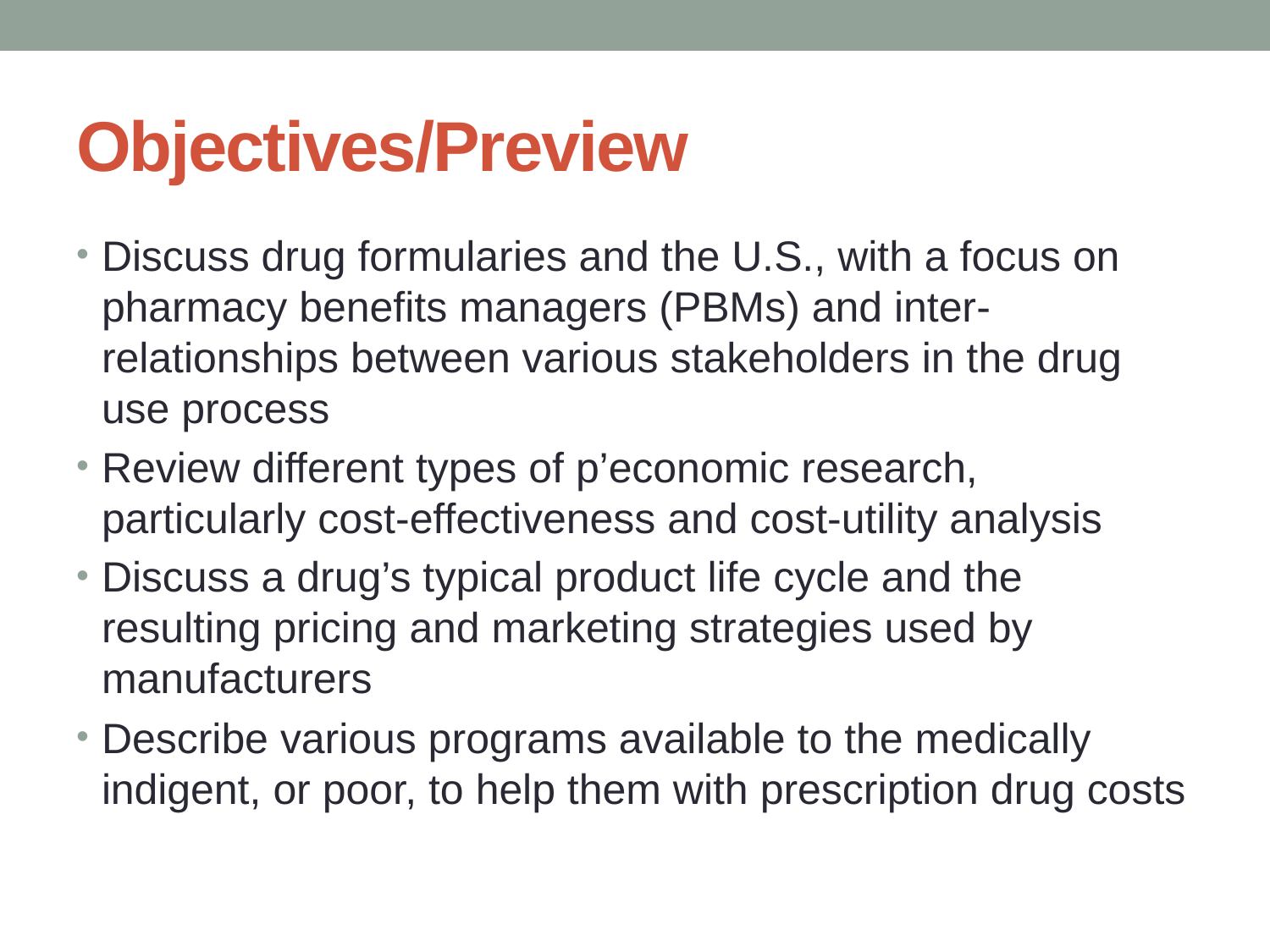

# Objectives/Preview
Discuss drug formularies and the U.S., with a focus on pharmacy benefits managers (PBMs) and inter-relationships between various stakeholders in the drug use process
Review different types of p’economic research, particularly cost-effectiveness and cost-utility analysis
Discuss a drug’s typical product life cycle and the resulting pricing and marketing strategies used by manufacturers
Describe various programs available to the medically indigent, or poor, to help them with prescription drug costs